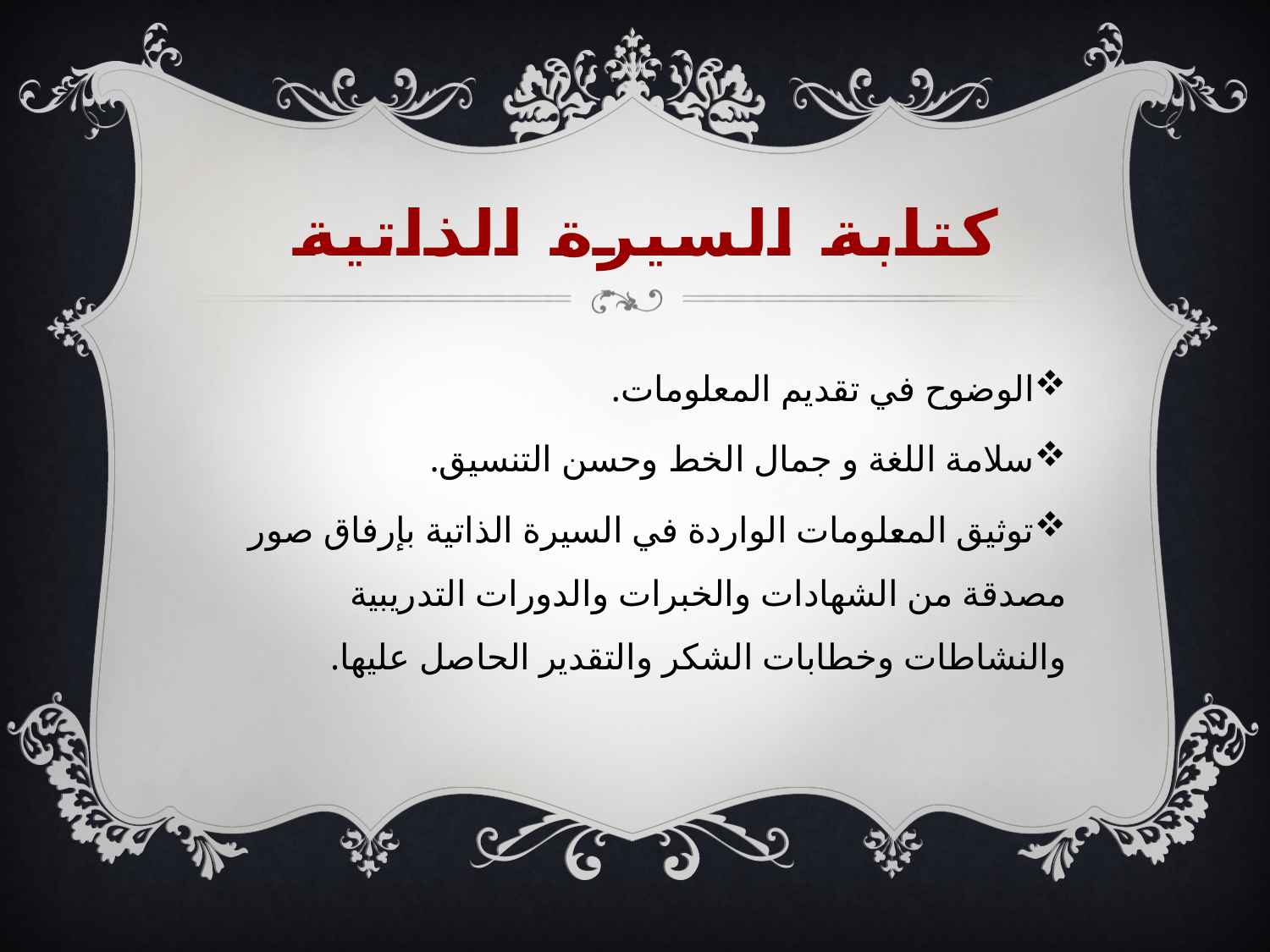

# كتابة السيرة الذاتية
الوضوح في تقديم المعلومات.
سلامة اللغة و جمال الخط وحسن التنسيق.
توثيق المعلومات الواردة في السيرة الذاتية بإرفاق صور مصدقة من الشهادات والخبرات والدورات التدريبية والنشاطات وخطابات الشكر والتقدير الحاصل عليها.